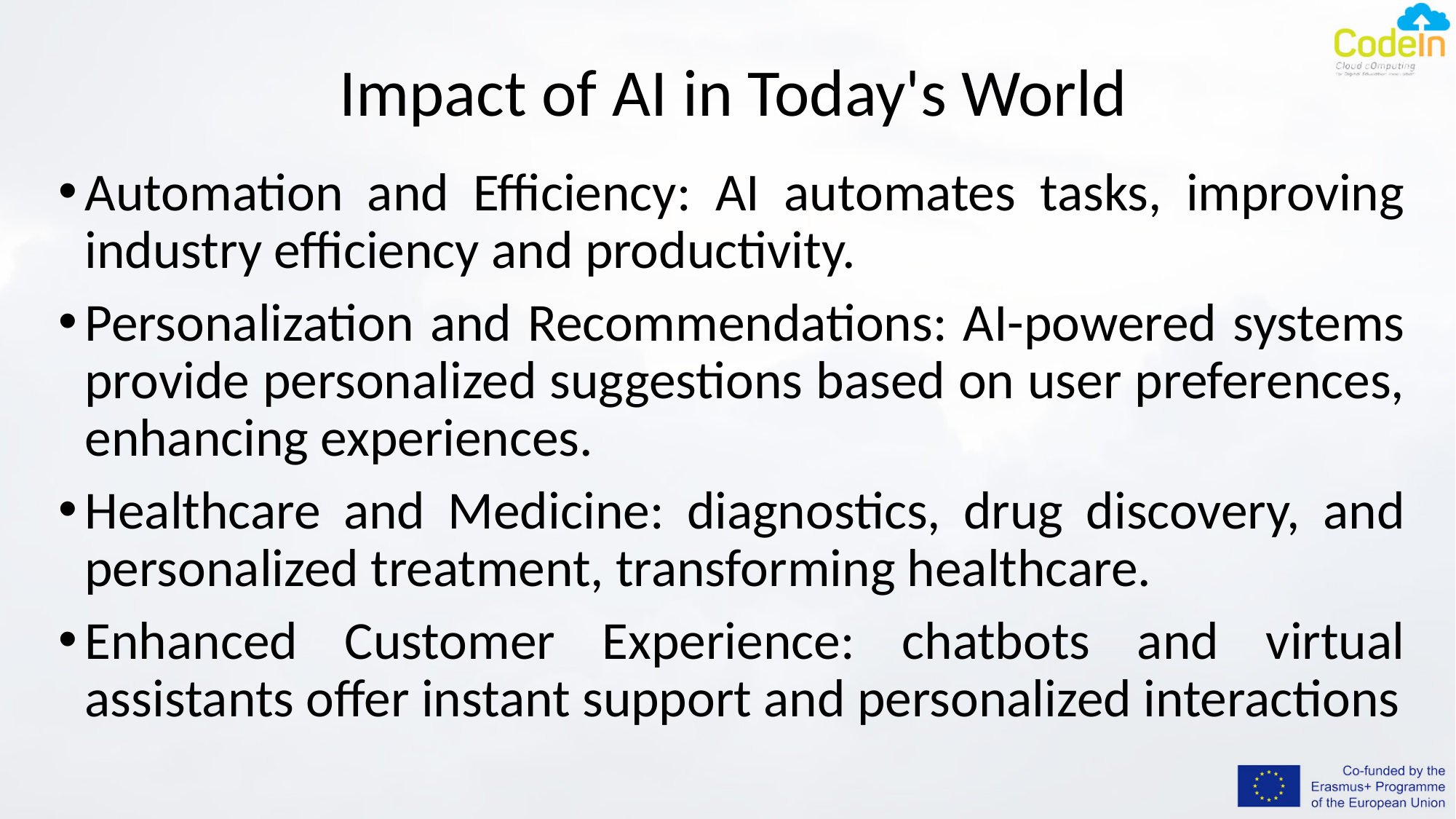

# Impact of AI in Today's World
Automation and Efficiency: AI automates tasks, improving industry efficiency and productivity.
Personalization and Recommendations: AI-powered systems provide personalized suggestions based on user preferences, enhancing experiences.
Healthcare and Medicine: diagnostics, drug discovery, and personalized treatment, transforming healthcare.
Enhanced Customer Experience: chatbots and virtual assistants offer instant support and personalized interactions